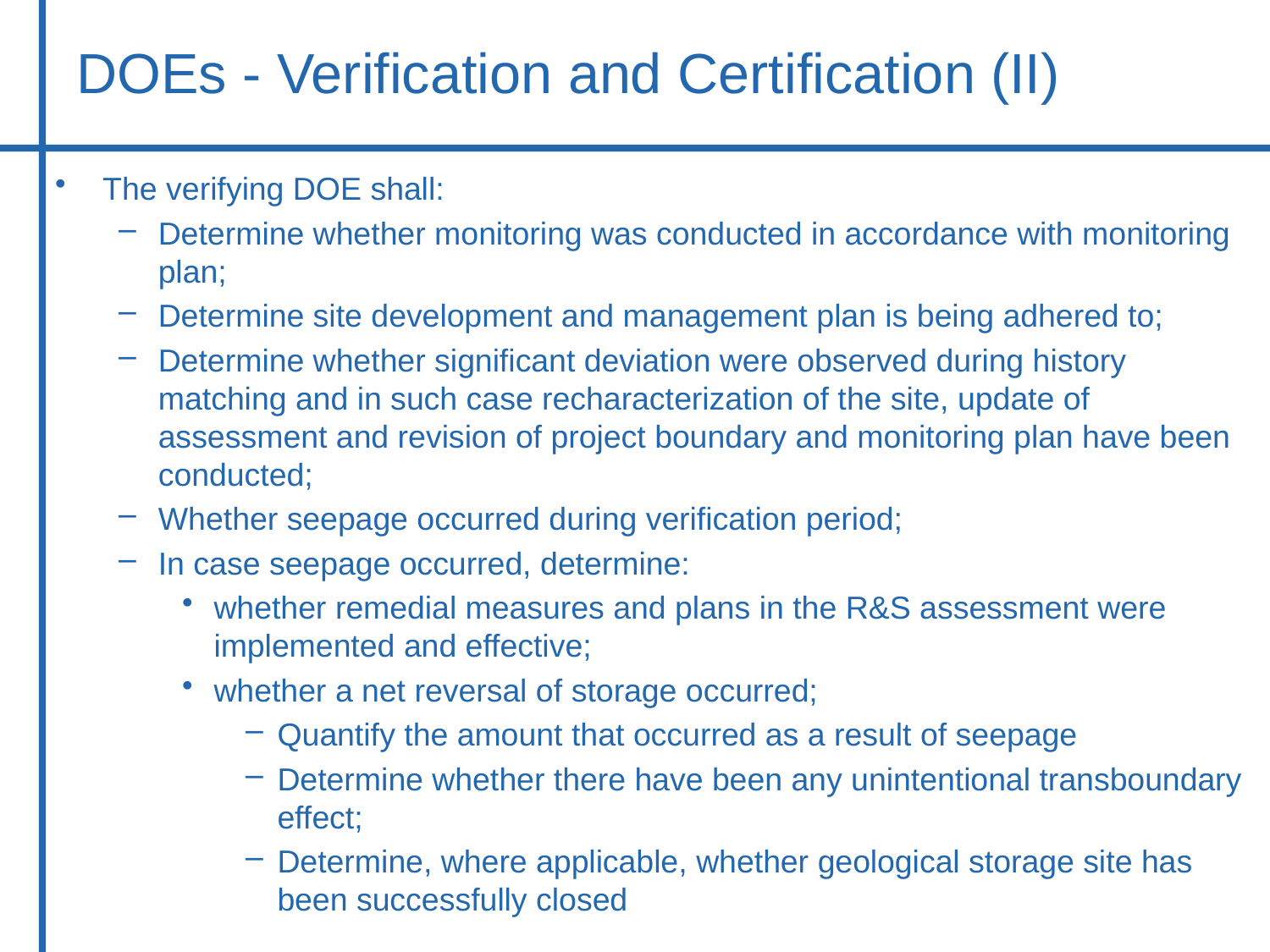

# DOEs - Verification and Certification (II)
The verifying DOE shall:
Determine whether monitoring was conducted in accordance with monitoring plan;
Determine site development and management plan is being adhered to;
Determine whether significant deviation were observed during history matching and in such case recharacterization of the site, update of assessment and revision of project boundary and monitoring plan have been conducted;
Whether seepage occurred during verification period;
In case seepage occurred, determine:
whether remedial measures and plans in the R&S assessment were implemented and effective;
whether a net reversal of storage occurred;
Quantify the amount that occurred as a result of seepage
Determine whether there have been any unintentional transboundary effect;
Determine, where applicable, whether geological storage site has been successfully closed